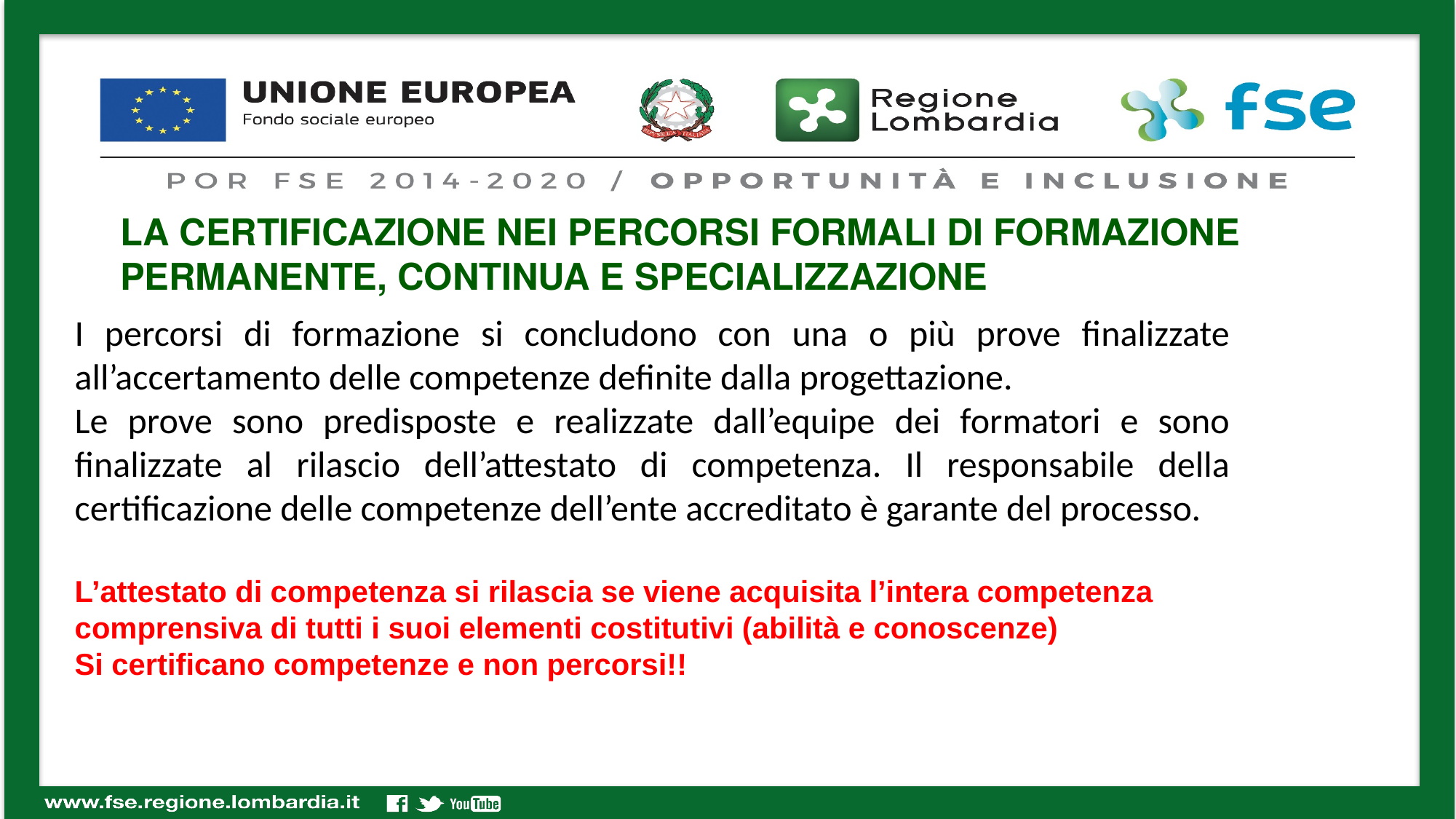

LA CERTIFICAZIONE NEI PERCORSI FORMALI DI FORMAZIONE PERMANENTE, CONTINUA E SPECIALIZZAZIONE
I percorsi di formazione si concludono con una o più prove finalizzate all’accertamento delle competenze definite dalla progettazione.
Le prove sono predisposte e realizzate dall’equipe dei formatori e sono finalizzate al rilascio dell’attestato di competenza. Il responsabile della certificazione delle competenze dell’ente accreditato è garante del processo.

L’attestato di competenza si rilascia se viene acquisita l’intera competenza comprensiva di tutti i suoi elementi costitutivi (abilità e conoscenze)
Si certificano competenze e non percorsi!!